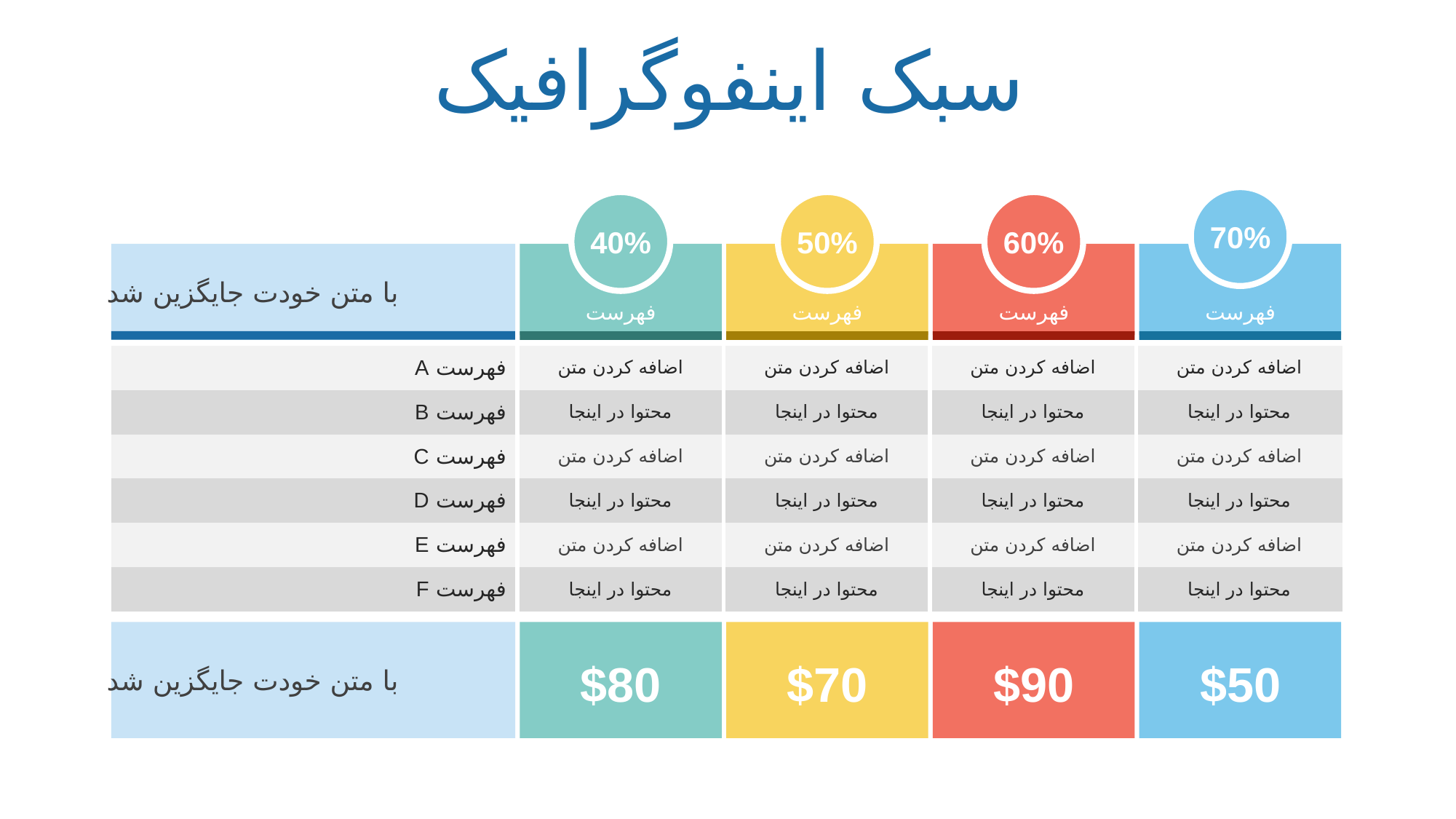

سبک اینفوگرافیک

70%
40%
50%
60%

با متن خودت جایگزین شد
فهرست
فهرست
فهرست
فهرست

| فهرست A | اضافه کردن متن | اضافه کردن متن | اضافه کردن متن | اضافه کردن متن |
| --- | --- | --- | --- | --- |
| فهرست B | محتوا در اینجا | محتوا در اینجا | محتوا در اینجا | محتوا در اینجا |
| فهرست C | اضافه کردن متن | اضافه کردن متن | اضافه کردن متن | اضافه کردن متن |
| فهرست D | محتوا در اینجا | محتوا در اینجا | محتوا در اینجا | محتوا در اینجا |
| فهرست E | اضافه کردن متن | اضافه کردن متن | اضافه کردن متن | اضافه کردن متن |
| فهرست F | محتوا در اینجا | محتوا در اینجا | محتوا در اینجا | محتوا در اینجا |

$50
$90
$70
$80
با متن خودت جایگزین شد